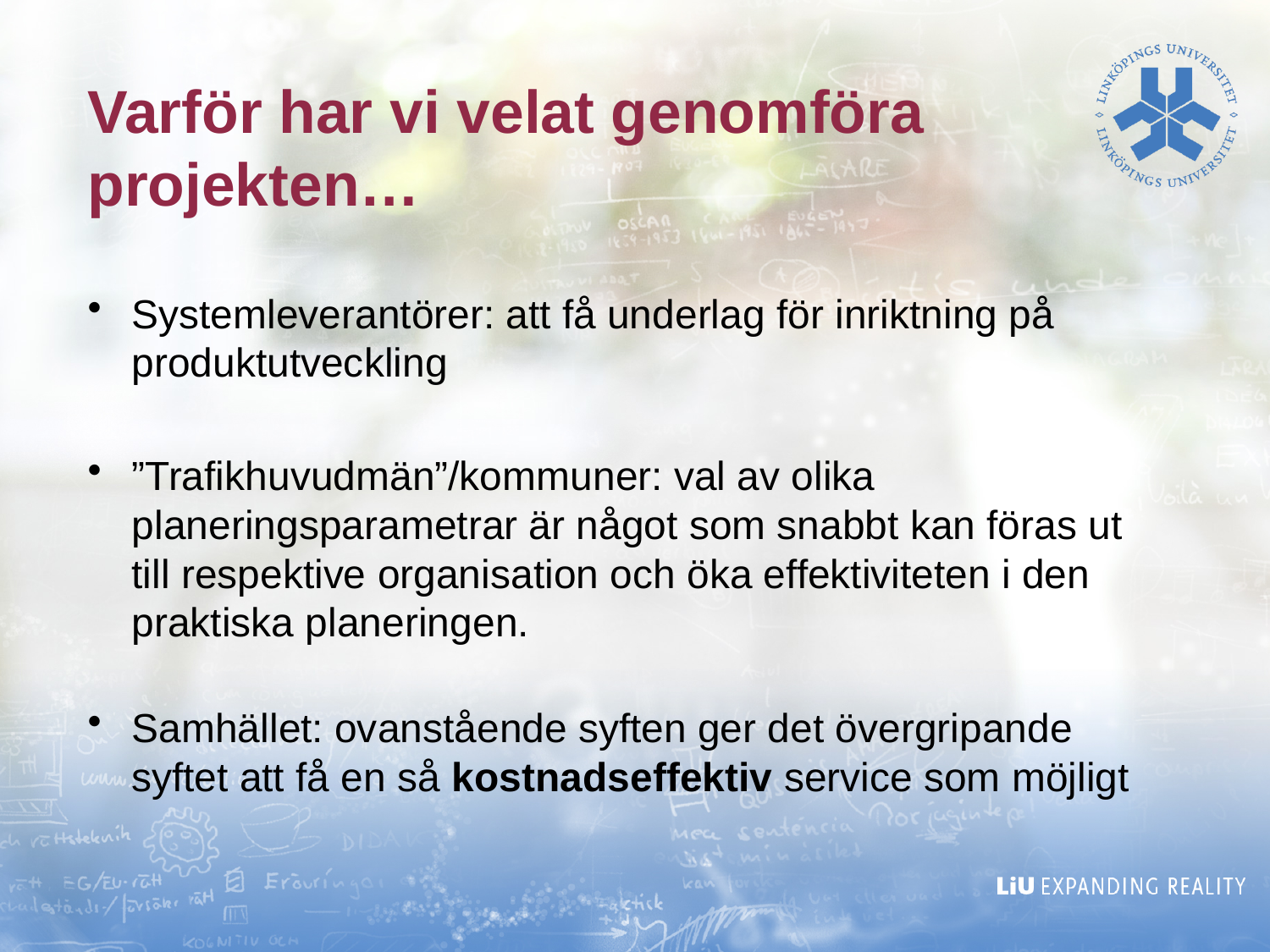

Varför har vi velat genomföra projekten…
Systemleverantörer: att få underlag för inriktning på produktutveckling

”Trafikhuvudmän”/kommuner: val av olika planeringsparametrar är något som snabbt kan föras ut till respektive organisation och öka effektiviteten i den praktiska planeringen.
Samhället: ovanstående syften ger det övergripande syftet att få en så kostnadseffektiv service som möjligt